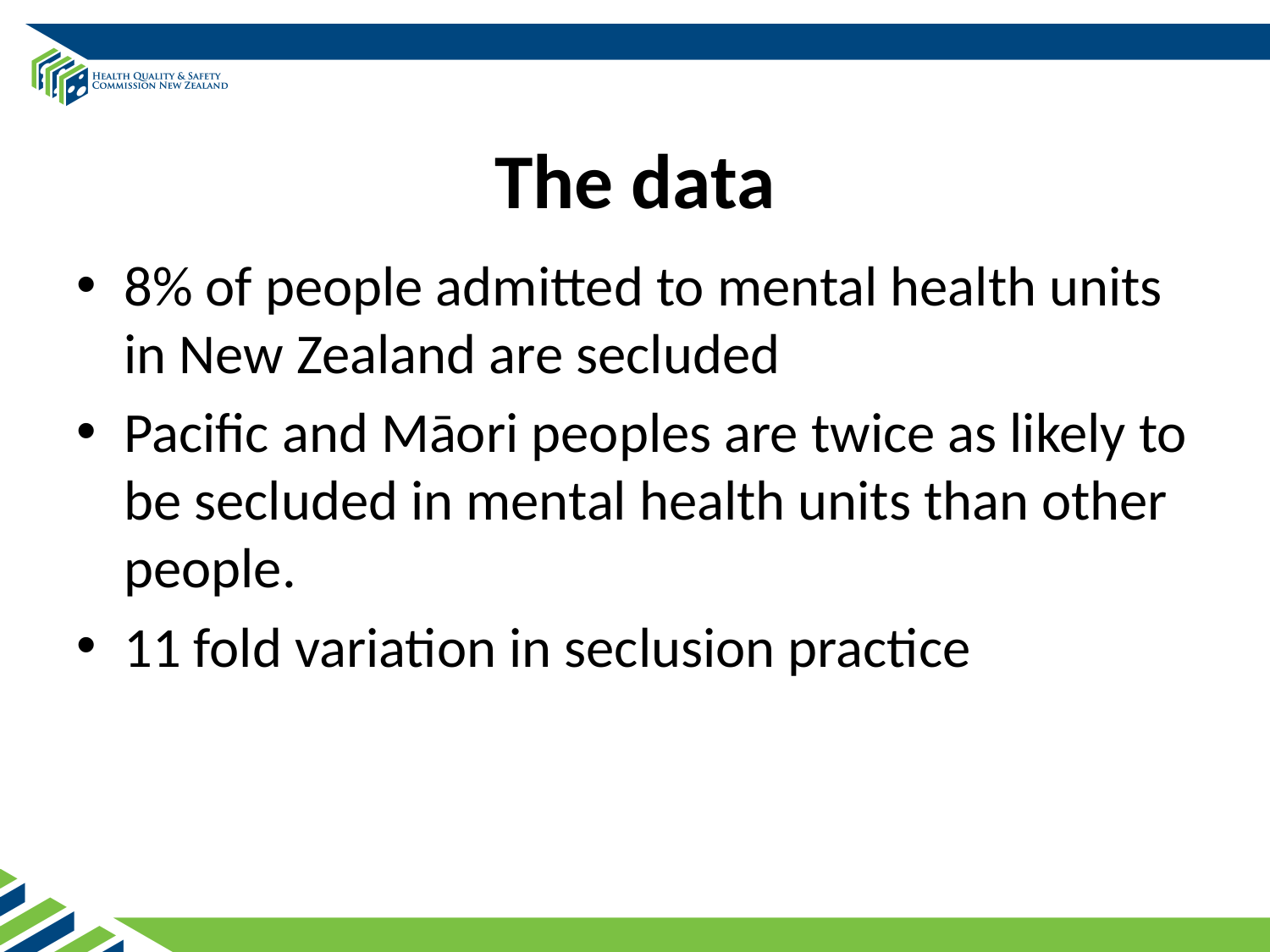

# The data
8% of people admitted to mental health units in New Zealand are secluded
Pacific and Māori peoples are twice as likely to be secluded in mental health units than other people.
11 fold variation in seclusion practice